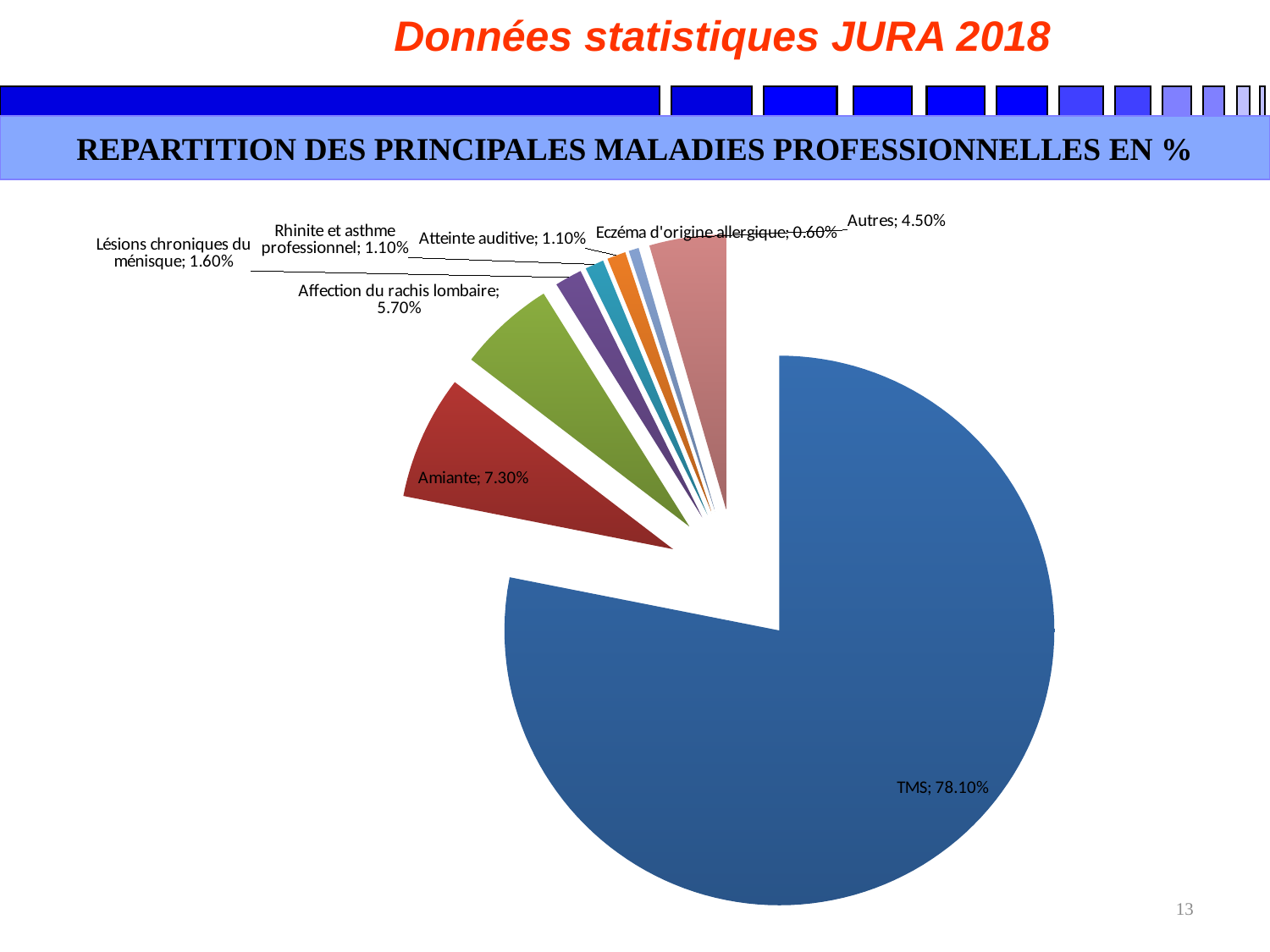

Données statistiques JURA 2018

REPARTITION DES PRINCIPALES MALADIES PROFESSIONNELLES EN %

### Chart

| Category | Principales maladies professionnelles |
|---|---|
| TMS | 0.781 |
| Amiante | 0.073 |
| Affection du rachis lombaire | 0.057 |
| Lésions chroniques du ménisque | 0.016 |
| Rhinite et asthme professionnel | 0.011 |
| Atteinte auditive | 0.011 |
| Eczéma d'origine allergique | 0.006 |
| Autres | 0.045 |
13